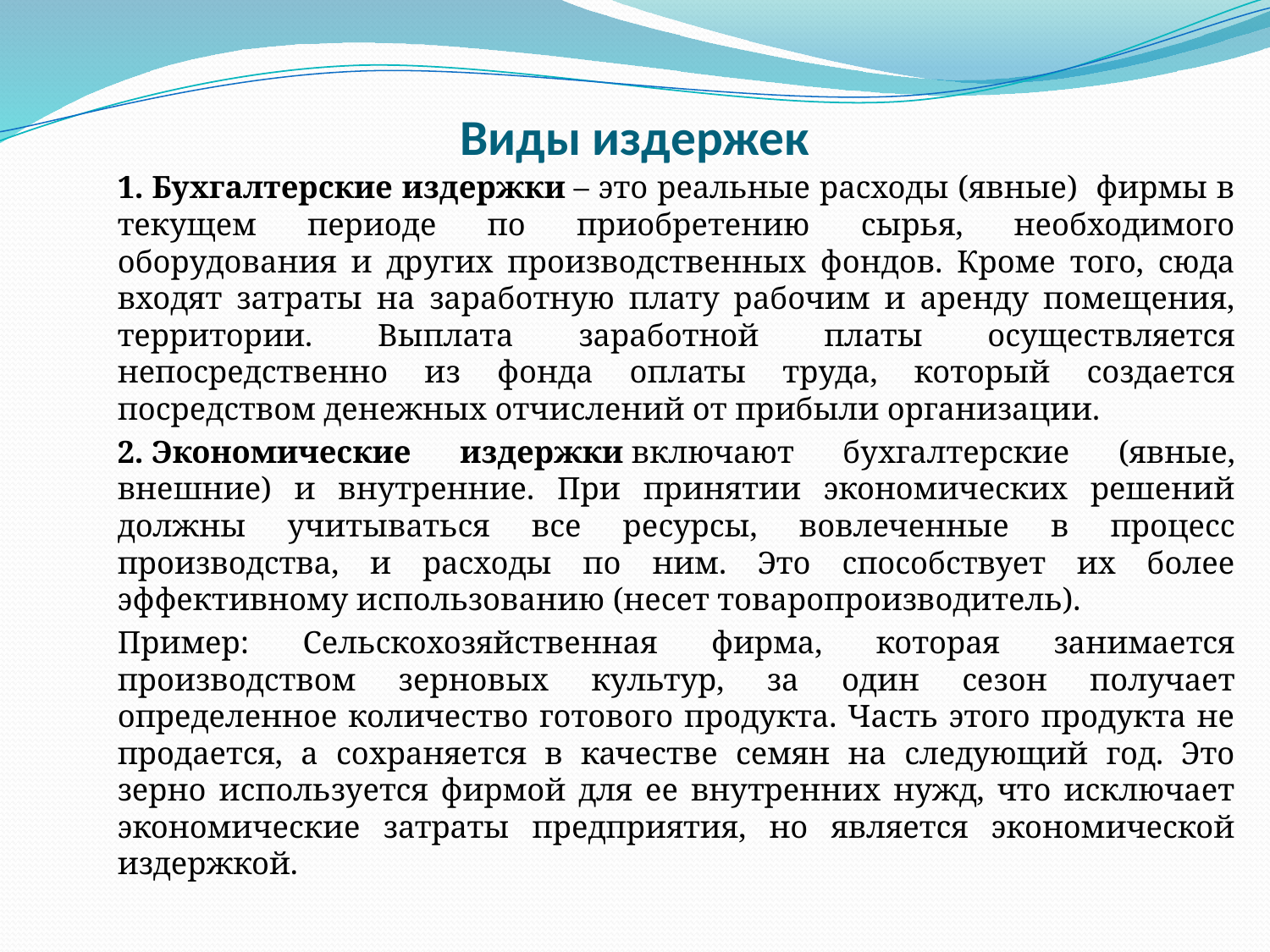

# Виды издержек
1. Бухгалтерские издержки – это реальные расходы (явные)  фирмы в текущем периоде по приобретению сырья, необходимого оборудования и других производственных фондов. Кроме того, сюда входят затраты на заработную плату рабочим и аренду помещения, территории. Выплата заработной платы осуществляется непосредственно из фонда оплаты труда, который создается посредством денежных отчислений от прибыли организации.
2. Экономические издержки включают бухгалтерские (явные, внешние) и внутренние. При принятии экономических решений должны учитываться все ресурсы, вовлеченные в процесс производства, и расходы по ним. Это способствует их более эффективному использованию (несет товаропроизводитель).
Пример: Сельскохозяйственная фирма, которая занимается производством зерновых культур, за один сезон получает определенное количество готового продукта. Часть этого продукта не продается, а сохраняется в качестве семян на следующий год. Это зерно используется фирмой для ее внутренних нужд, что исключает экономические затраты предприятия, но является экономической издержкой.